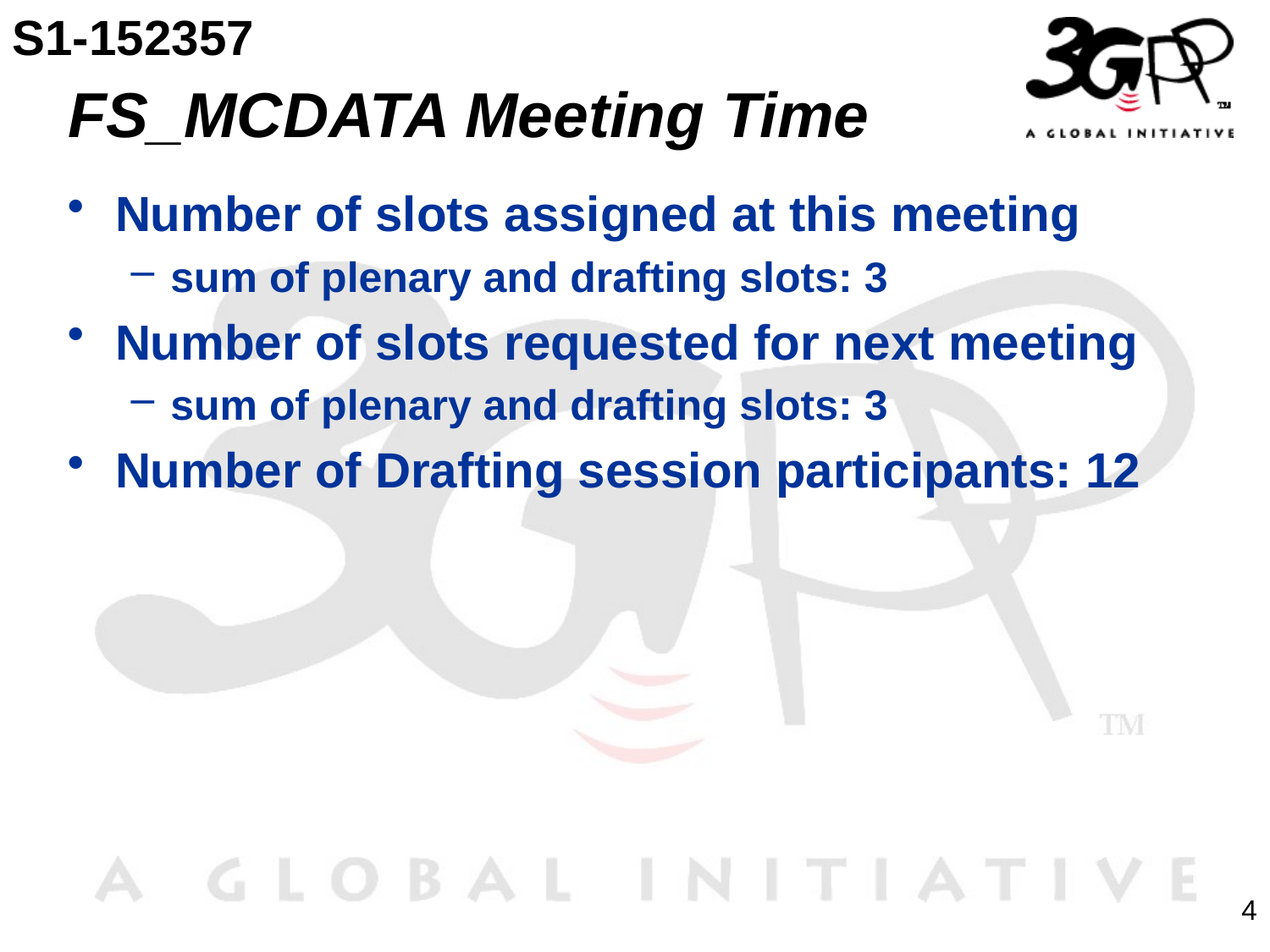

S1-152357
# FS_MCDATA Meeting Time
Number of slots assigned at this meeting
sum of plenary and drafting slots: 3
Number of slots requested for next meeting
sum of plenary and drafting slots: 3
Number of Drafting session participants: 12
4